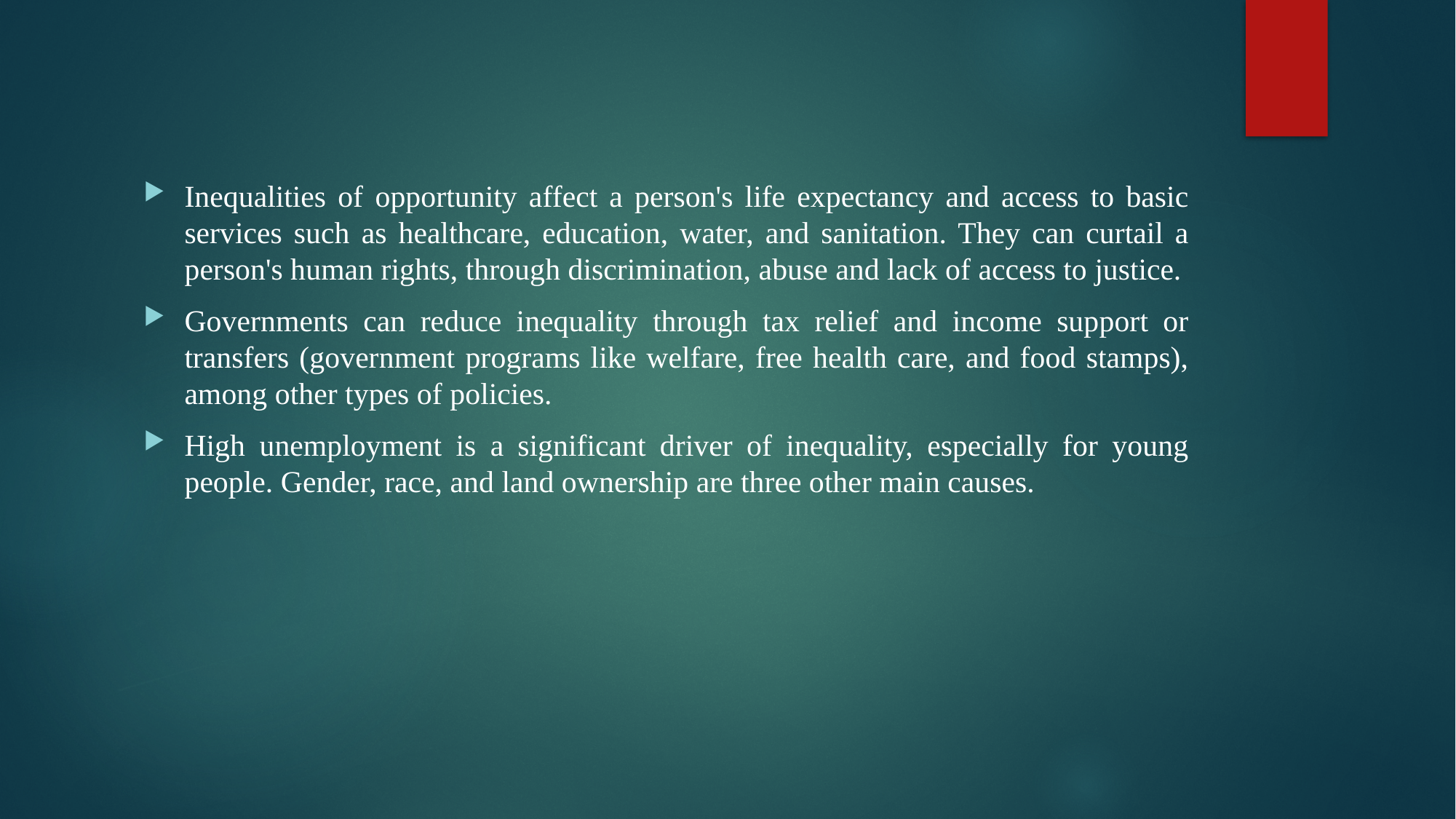

Inequalities of opportunity affect a person's life expectancy and access to basic services such as healthcare, education, water, and sanitation. They can curtail a person's human rights, through discrimination, abuse and lack of access to justice.
Governments can reduce inequality through tax relief and income support or transfers (government programs like welfare, free health care, and food stamps), among other types of policies.
High unemployment is a significant driver of inequality, especially for young people. Gender, race, and land ownership are three other main causes.